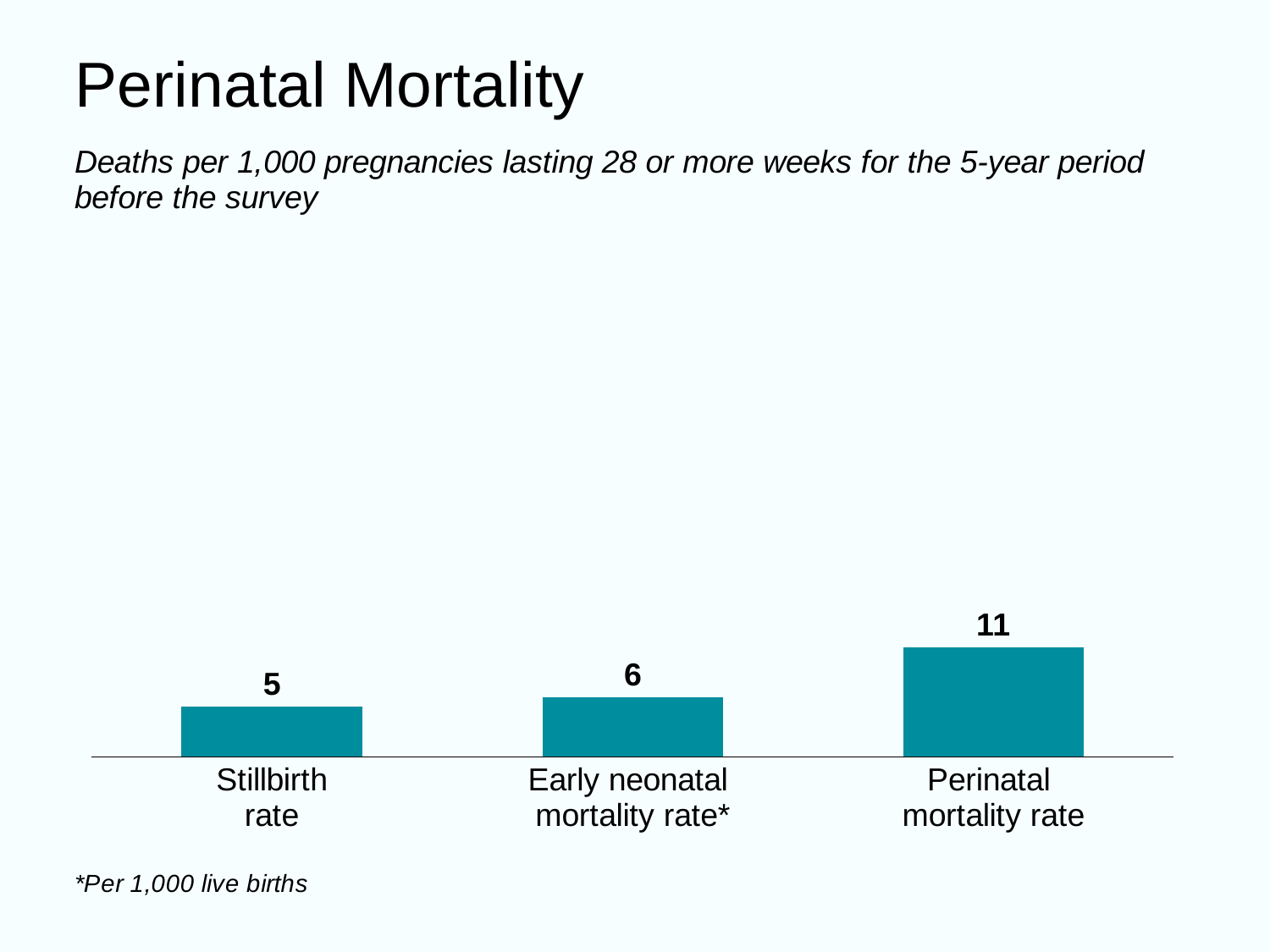

### Chart

| Category | Column1 |
|---|---|
| Stillbirth
rate | 5.0 |
| Early neonatal
mortality rate* | 6.0 |
| Perinatal
mortality rate | 11.0 |